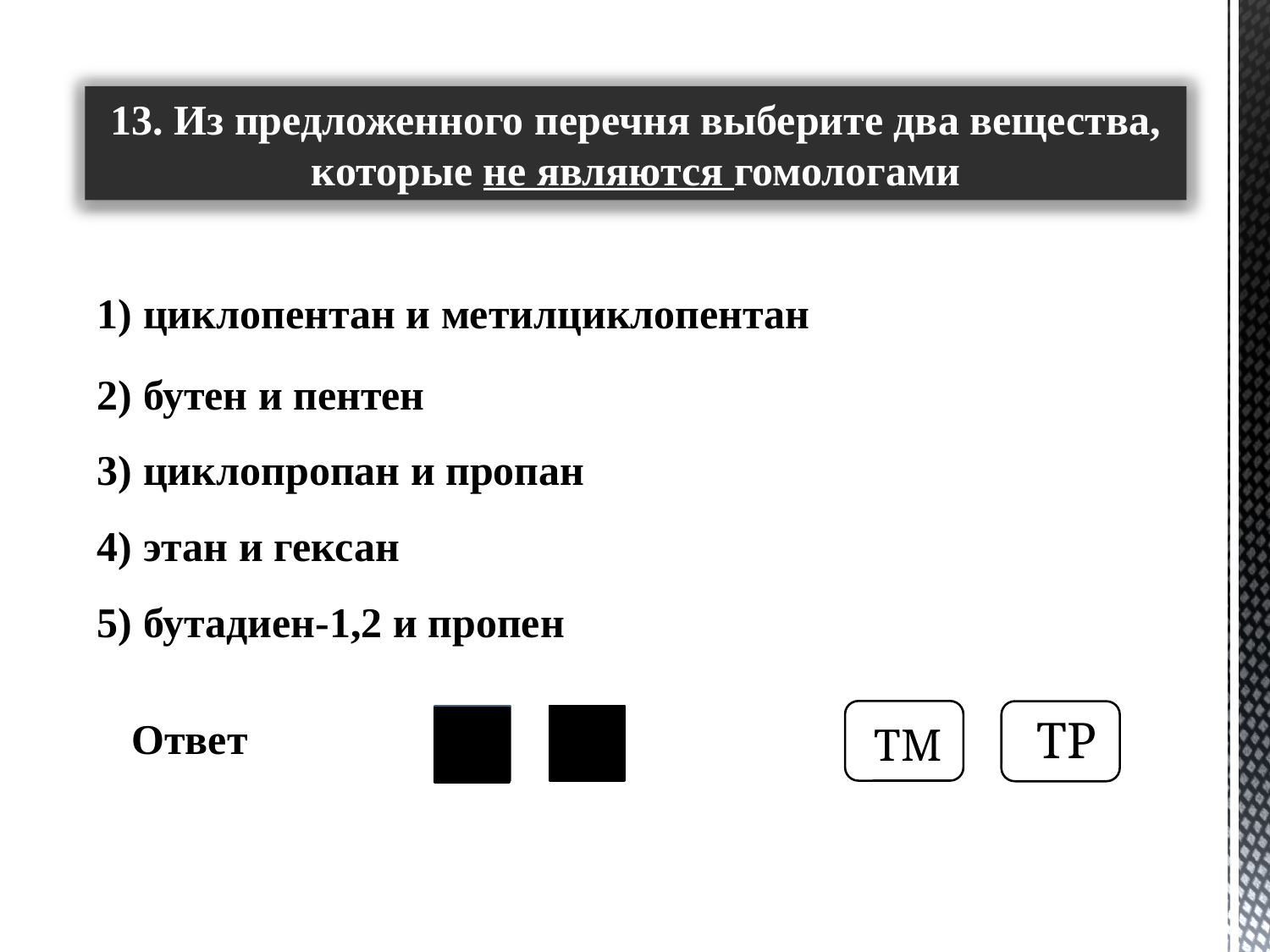

13. Из предложенного перечня выберите два вещества, которые не являются гомологами
1) циклопентан и метилциклопентан

2) бутен и пентен
3) циклопропан и пропан
4) этан и гексан
5) бутадиен-1,2 и пропен
ТМ
ТР
   Ответ
3

5